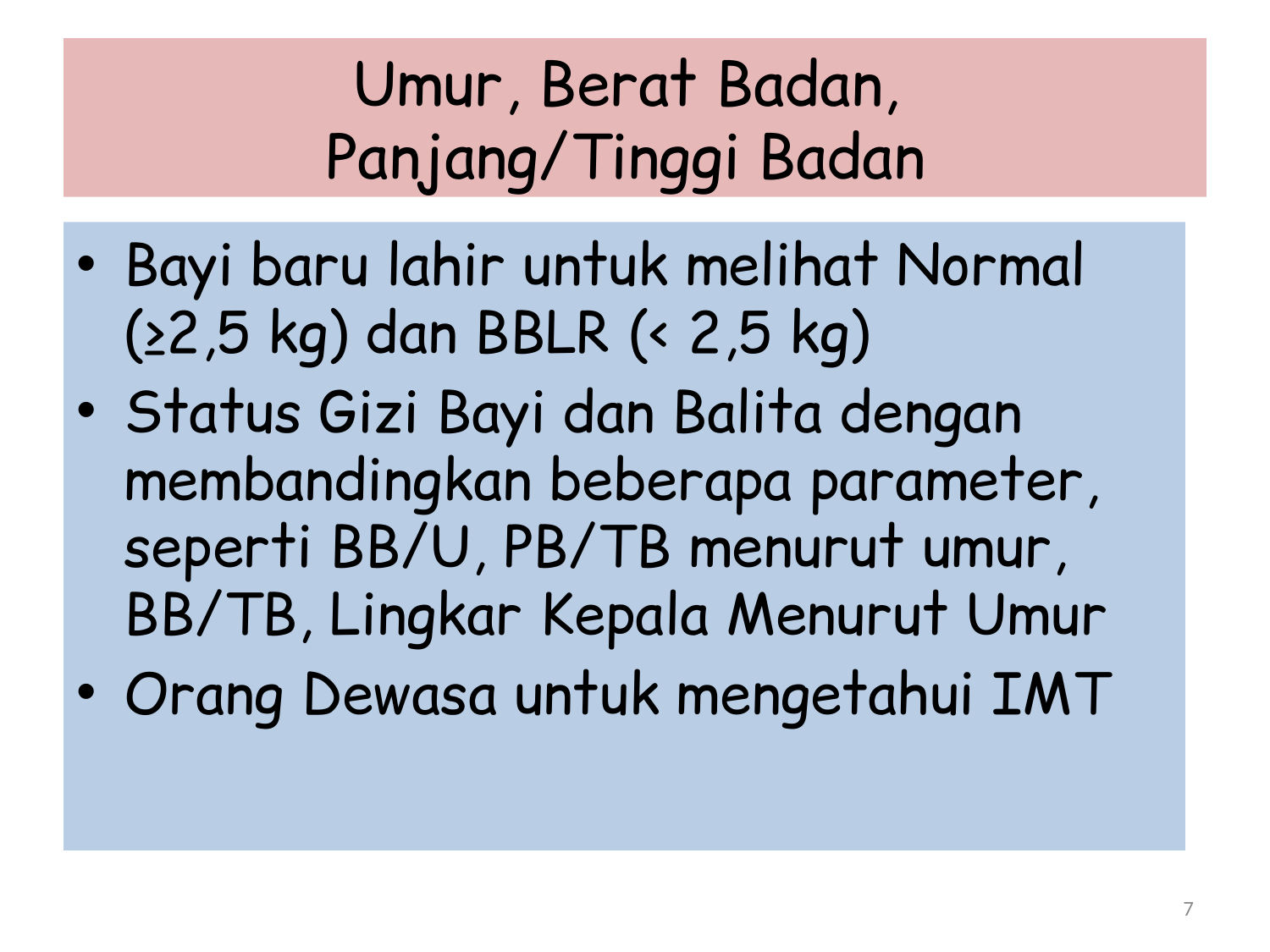

# Umur, Berat Badan, Panjang/Tinggi Badan
Bayi baru lahir untuk melihat Normal (≥2,5 kg) dan BBLR (< 2,5 kg)
Status Gizi Bayi dan Balita dengan membandingkan beberapa parameter, seperti BB/U, PB/TB menurut umur, BB/TB, Lingkar Kepala Menurut Umur
Orang Dewasa untuk mengetahui IMT
7